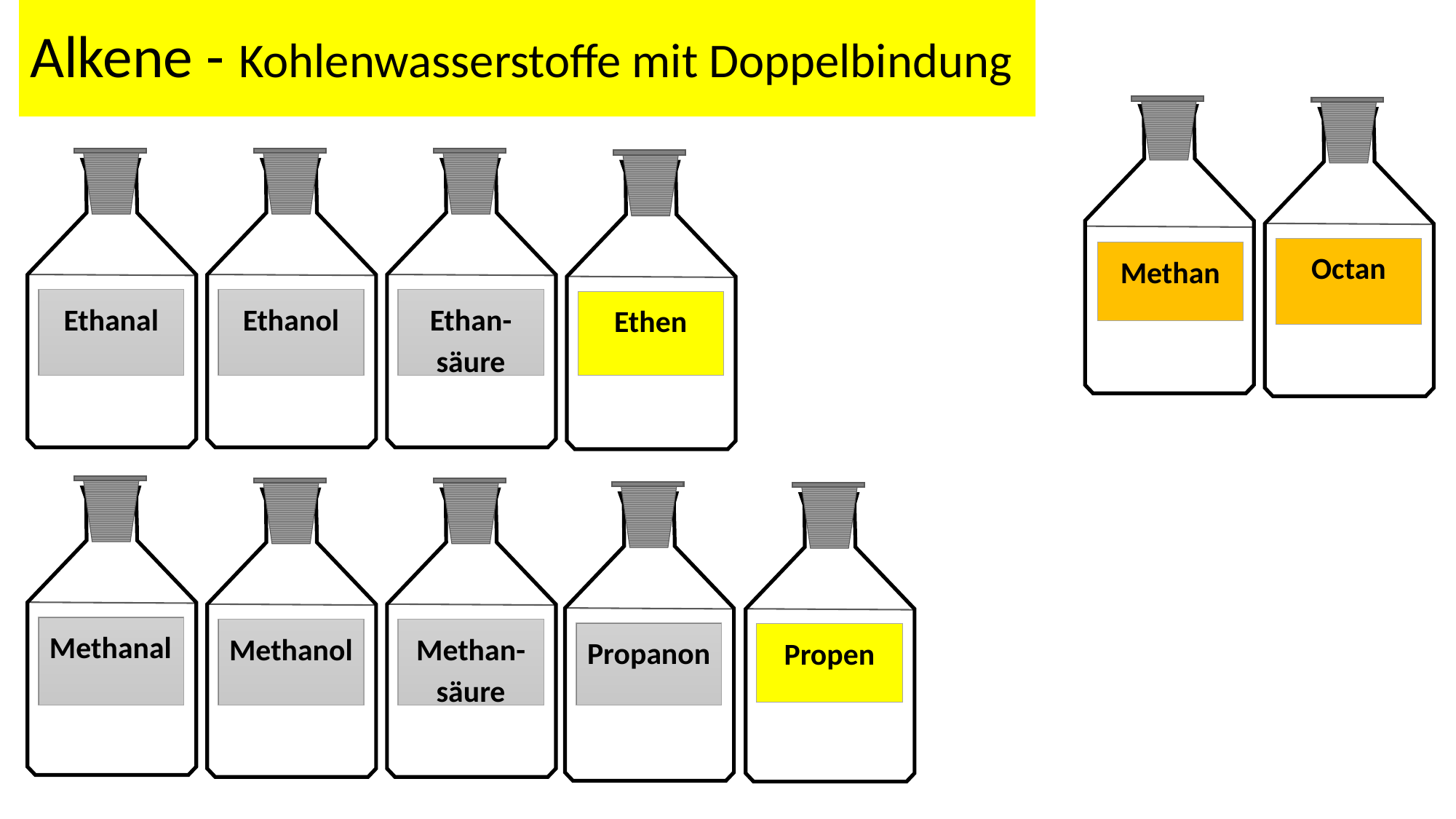

# Alkene - Kohlenwasserstoffe mit Doppelbindung

Methan

Octan

Ethanol

Ethanal

Ethan-säure

Ethen

Methanal

Methanol

Methan-säure

Propanon

Propen